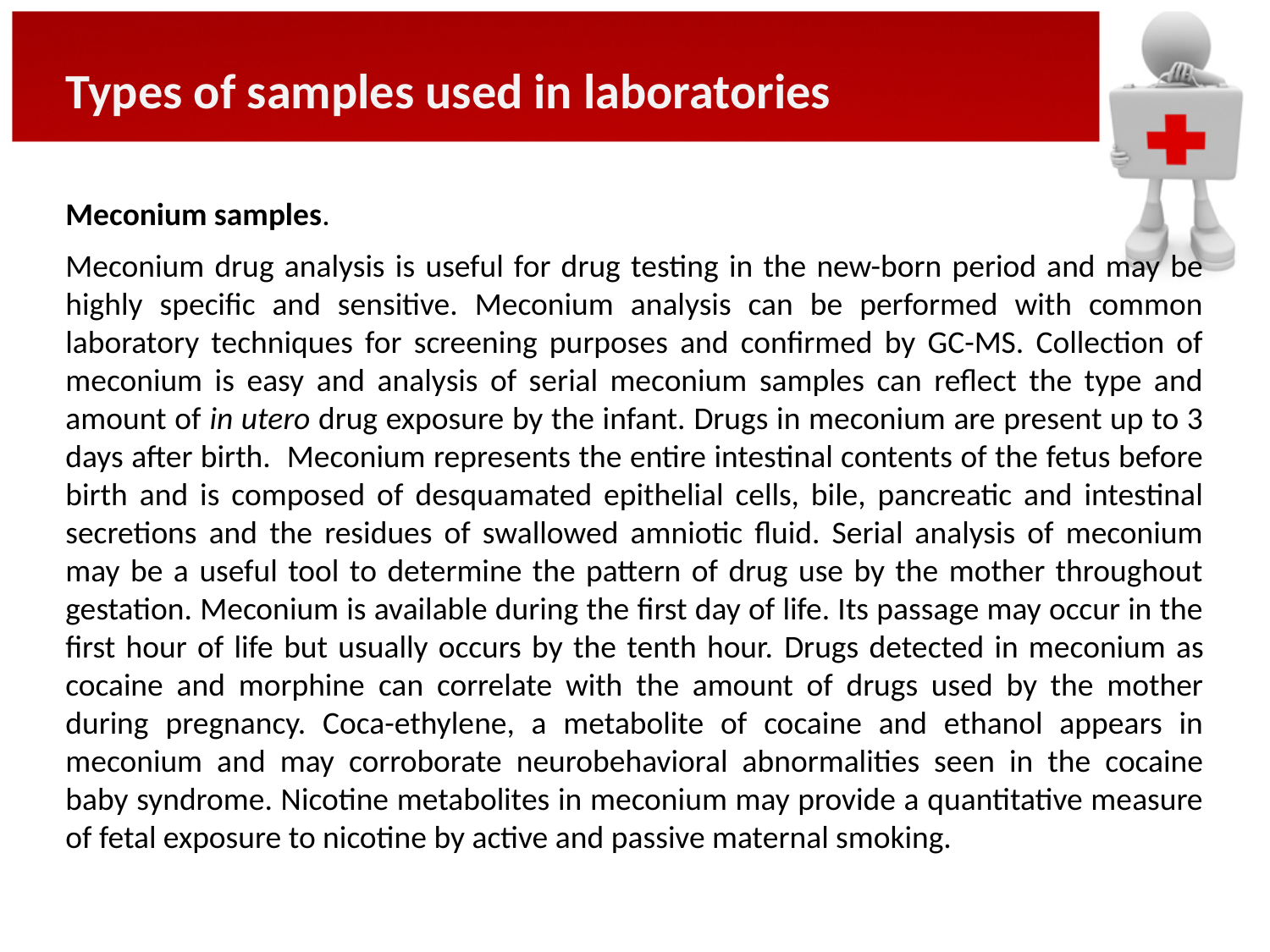

Types of samples used in laboratories

Meconium samples.
Meconium drug analysis is useful for drug testing in the new-born period and may be highly specific and sensitive. Meconium analysis can be performed with common laboratory techniques for screening purposes and confirmed by GC-MS. Collection of meconium is easy and analysis of serial meconium samples can reflect the type and amount of in utero drug exposure by the infant. Drugs in meconium are present up to 3 days after birth.  Meconium represents the entire intestinal contents of the fetus before birth and is composed of desquamated epithelial cells, bile, pancreatic and intestinal secretions and the residues of swallowed amniotic fluid. Serial analysis of meconium may be a useful tool to determine the pattern of drug use by the mother throughout gestation. Meconium is available during the first day of life. Its passage may occur in the first hour of life but usually occurs by the tenth hour. Drugs detected in meconium as cocaine and morphine can correlate with the amount of drugs used by the mother during pregnancy. Coca-ethylene, a metabolite of cocaine and ethanol appears in meconium and may corroborate neurobehavioral abnormalities seen in the cocaine baby syndrome. Nicotine metabolites in meconium may provide a quantitative measure of fetal exposure to nicotine by active and passive maternal smoking.